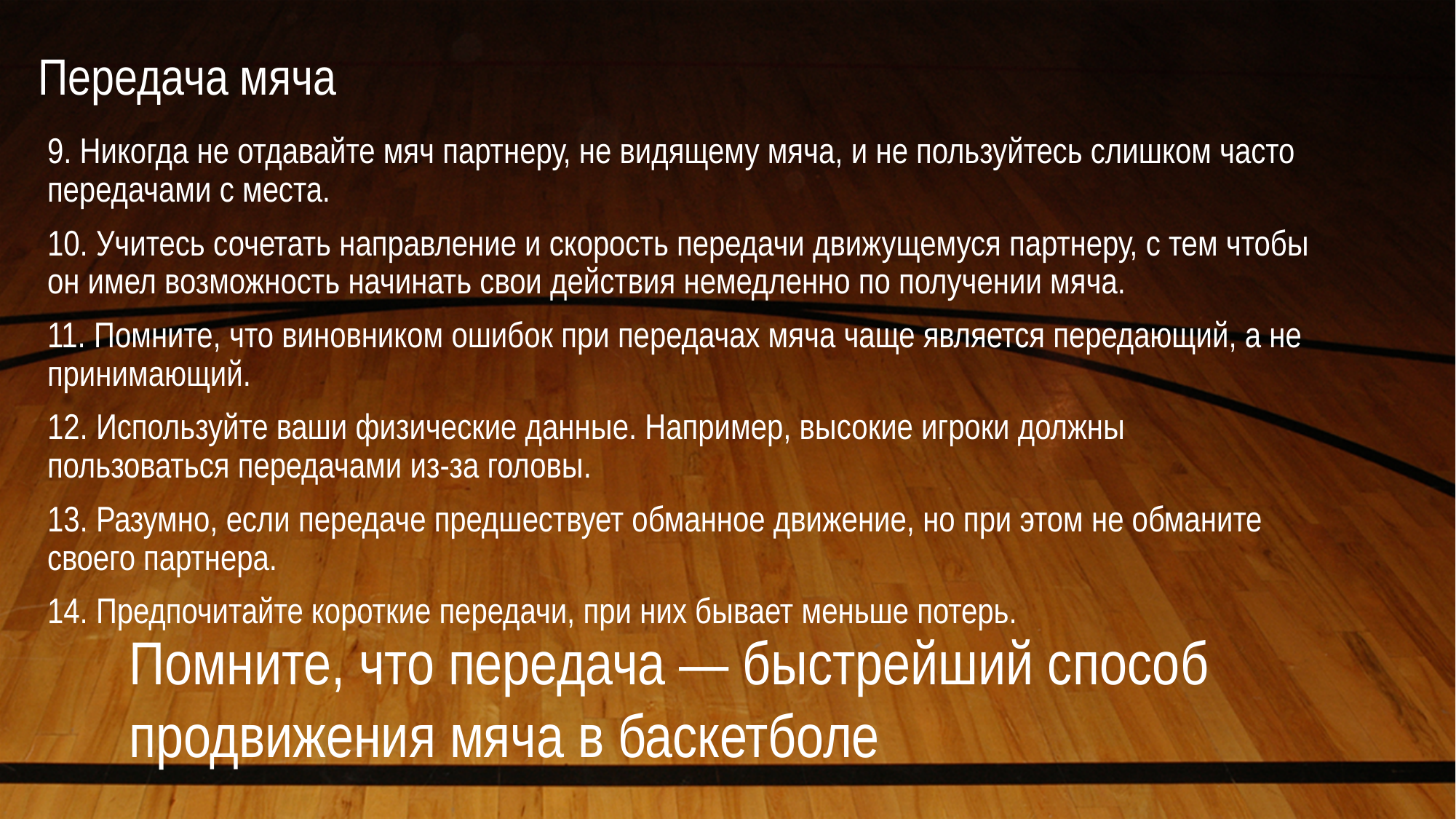

# Передача мяча
9. Никогда не отдавайте мяч партнеру, не видящему мяча, и не пользуйтесь слишком часто передачами с места.
10. Учитесь сочетать направление и скорость передачи движущемуся партнеру, с тем чтобы он имел возможность начинать свои действия немедленно по получении мяча.
11. Помните, что виновником ошибок при передачах мяча чаще является передающий, а не принимающий.
12. Используйте ваши физические данные. Например, высокие игроки должны пользоваться передачами из-за головы.
13. Разумно, если передаче предшествует обманное движение, но при этом не обманите своего партнера.
14. Предпочитайте короткие передачи, при них бывает меньше потерь.

Помните, что передача — быстрейший способ продвижения мяча в баскетболе